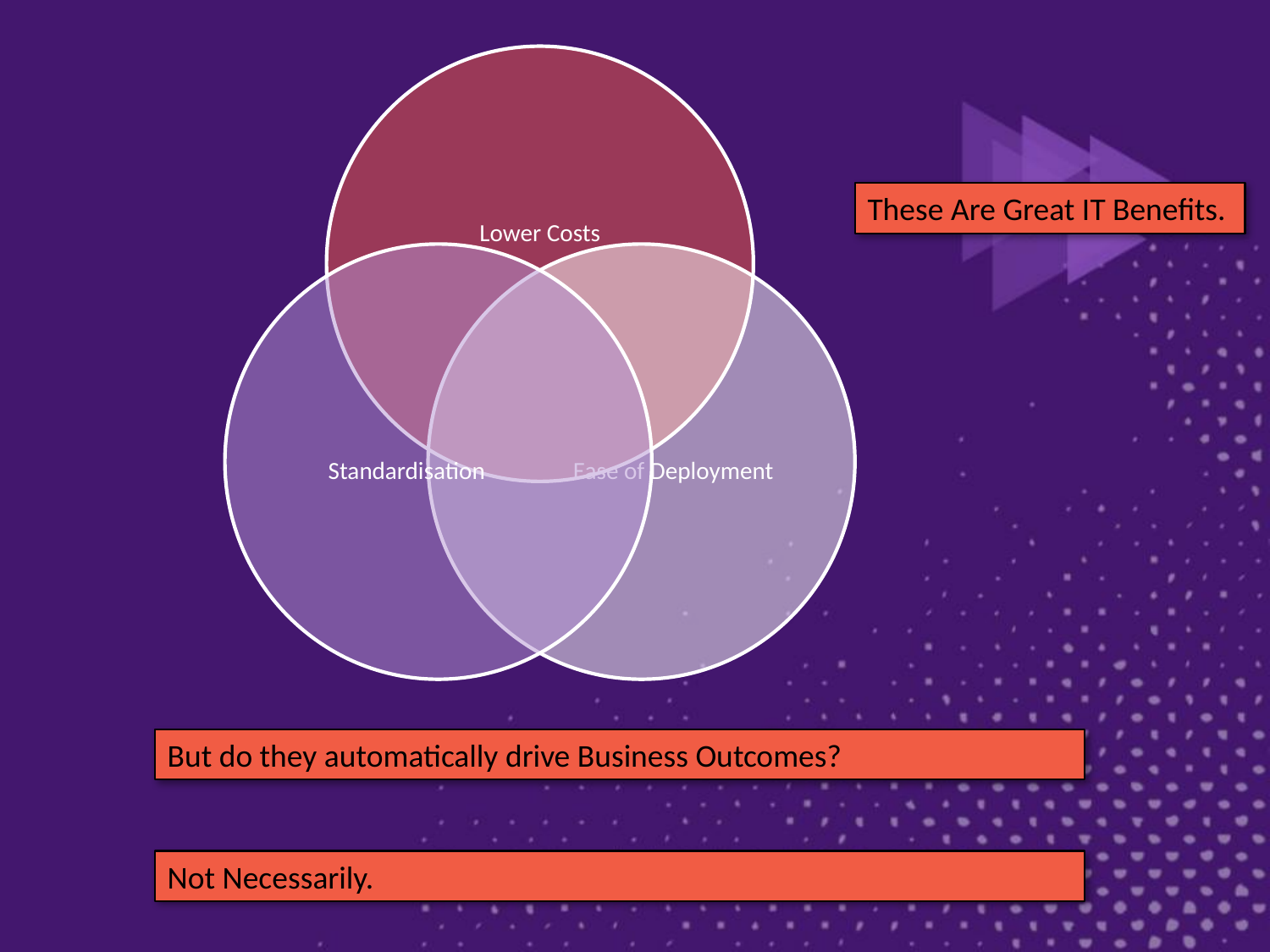

Lower Costs
These Are Great IT Benefits.
Standardisation
Ease of Deployment
But do they automatically drive Business Outcomes?
Not Necessarily.